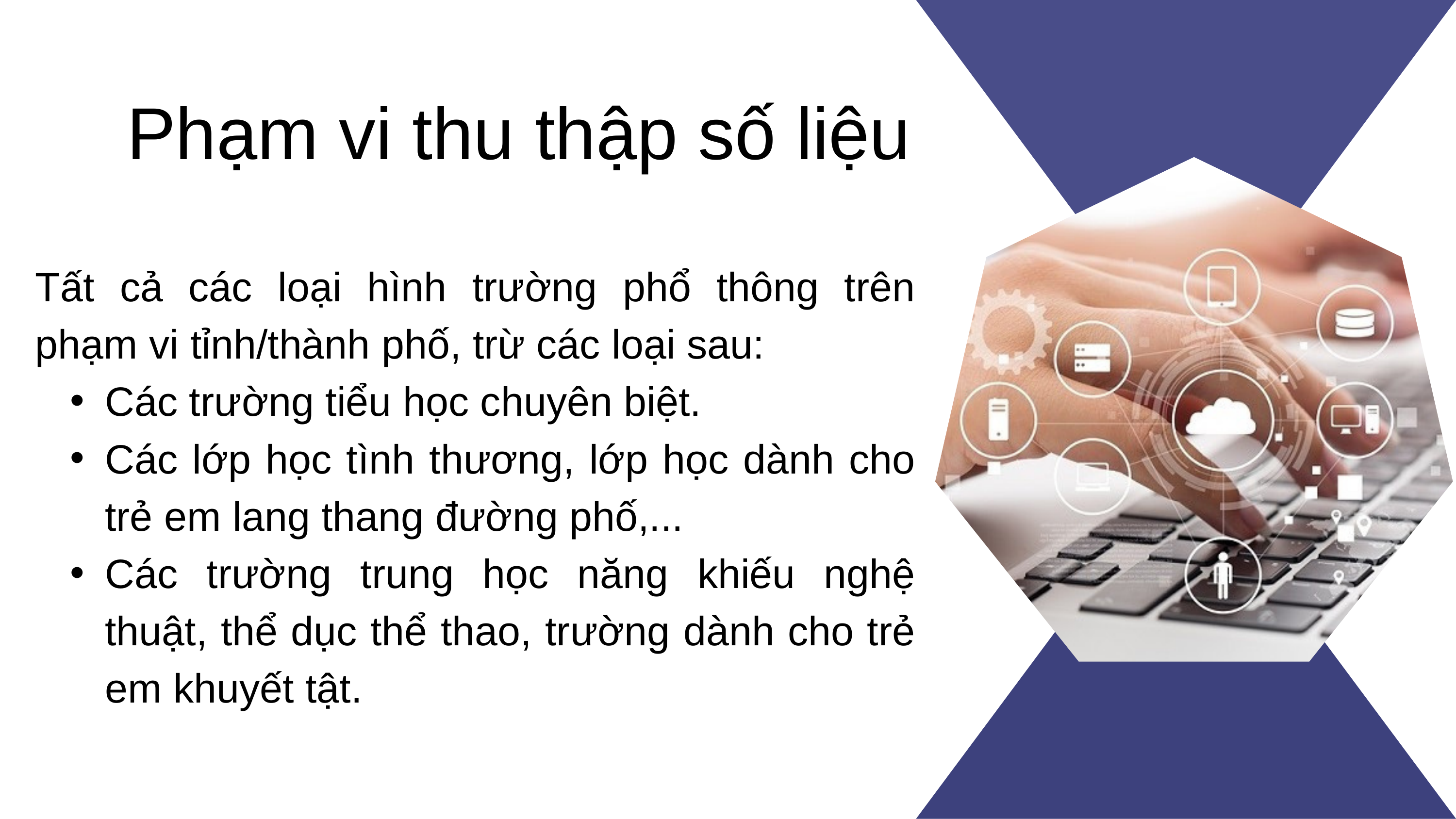

Phạm vi thu thập số liệu

Tất cả các loại hình trường phổ thông trên phạm vi tỉnh/thành phố, trừ các loại sau:
Các trường tiểu học chuyên biệt.
Các lớp học tình thương, lớp học dành cho trẻ em lang thang đường phố,...
Các trường trung học năng khiếu nghệ thuật, thể dục thể thao, trường dành cho trẻ em khuyết tật.